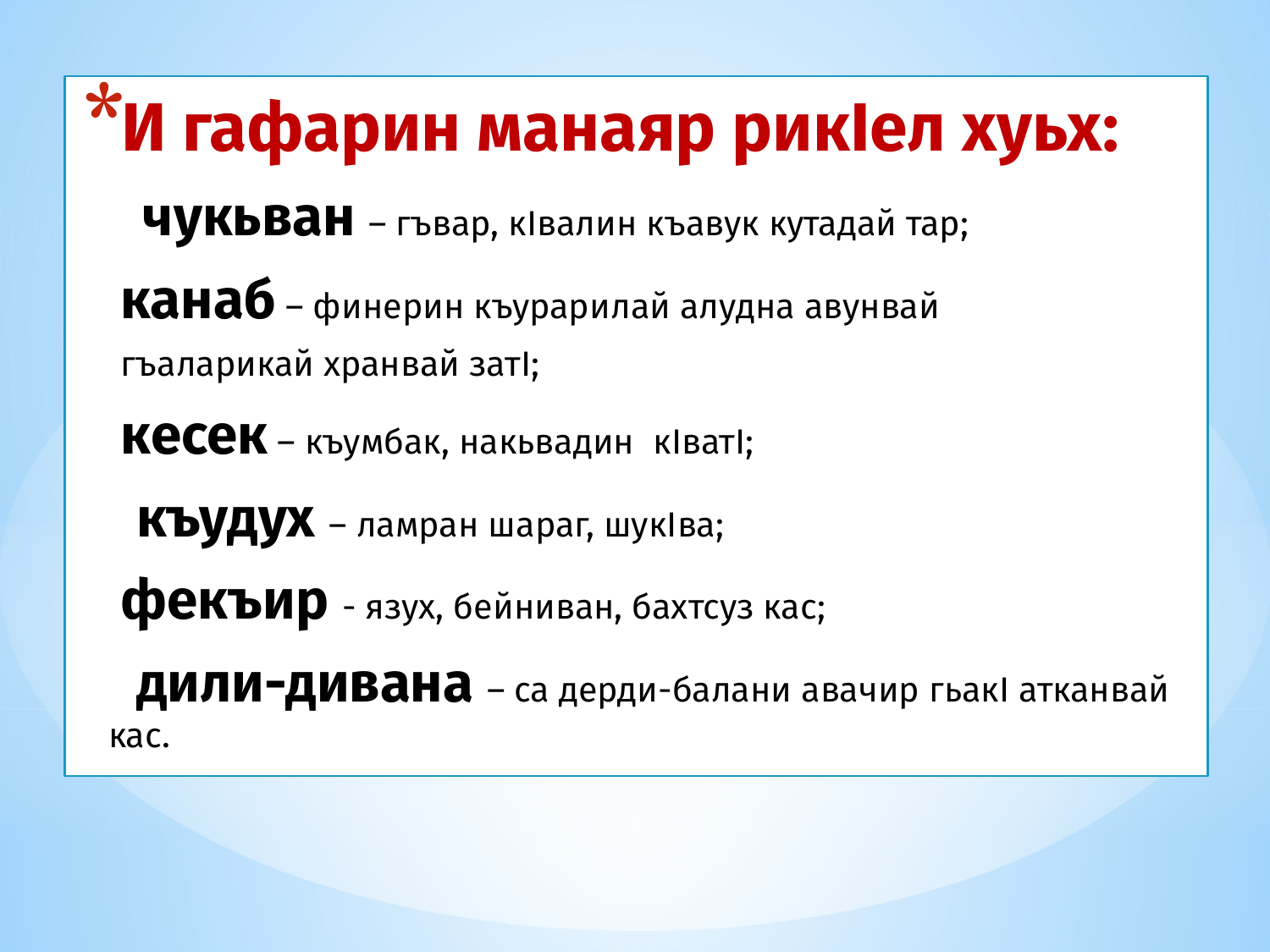

И гафарин манаяр рикIел хуьх:
    чукьван – гъвар, кIвалин къавук кутадай тар;
    канаб – финерин къурарилай алудна авунвай
    гъаларикай хранвай затI;
    кесек – къумбак, накьвадин  кIватI;
    къудух – ламран шараг, шукIва;
    фекъир - язух, бейниван, бахтсуз кас;
    дили-дивана – са дерди-балани авачир гьакI атканвай кас.